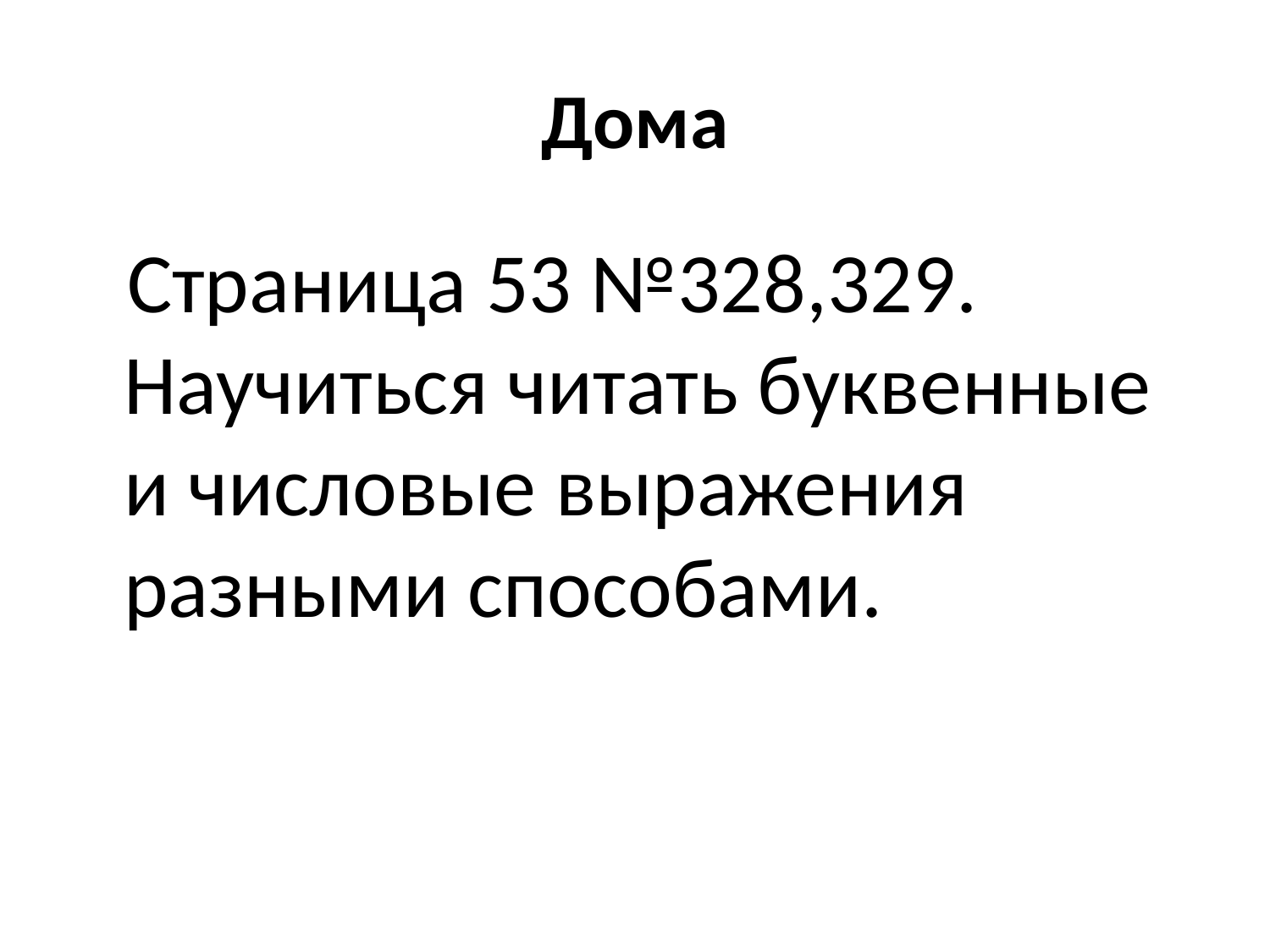

# Дома
    Страница 53 №328,329. Научиться читать буквенные и числовые выражения разными способами.